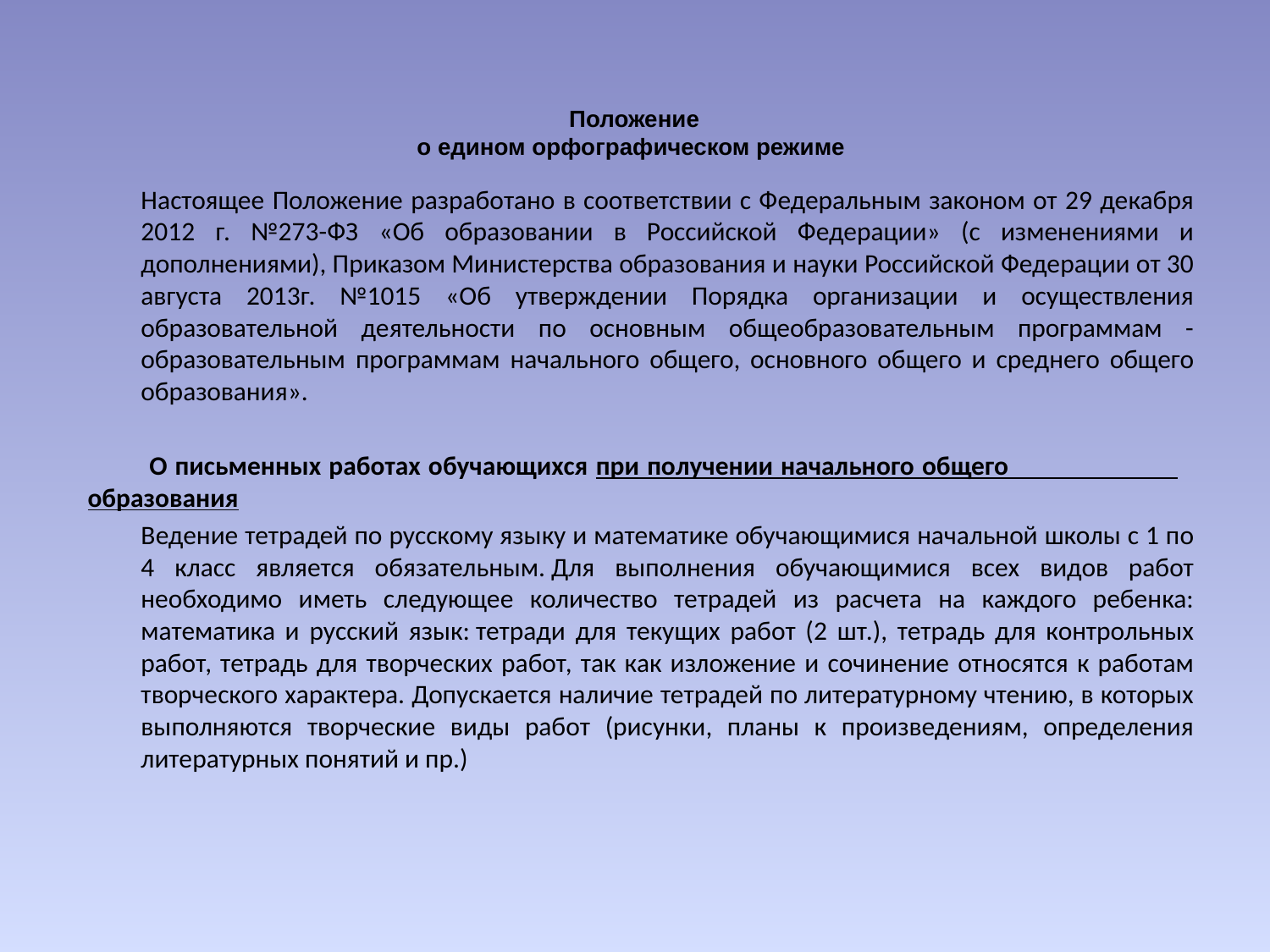

# Положение о едином орфографическом режиме
Настоящее Положение разработано в соответствии с Федеральным законом от 29 декабря 2012 г. №273-ФЗ «Об образовании в Российской Федерации» (с изменениями и дополнениями), Приказом Министерства образования и науки Российской Федерации от 30 августа 2013г. №1015 «Об утверждении Порядка организации и осуществления образовательной деятельности по основным общеобразовательным программам - образовательным программам начального общего, основного общего и среднего общего образования».

        О письменных работах обучающихся при получении начального общего                      	образования
Ведение тетрадей по русскому языку и математике обучающимися начальной школы с 1 по 4 класс является обязательным. Для выполнения обучающимися всех видов работ необходимо иметь следующее количество тетрадей из расчета на каждого ребенка: математика и русский язык: тетради для текущих работ (2 шт.), тетрадь для контрольных работ, тетрадь для творческих работ, так как изложение и сочинение относятся к работам творческого характера. Допускается наличие тетрадей по литературному чтению, в которых выполняются творческие виды работ (рисунки, планы к произведениям, определения литературных понятий и пр.)